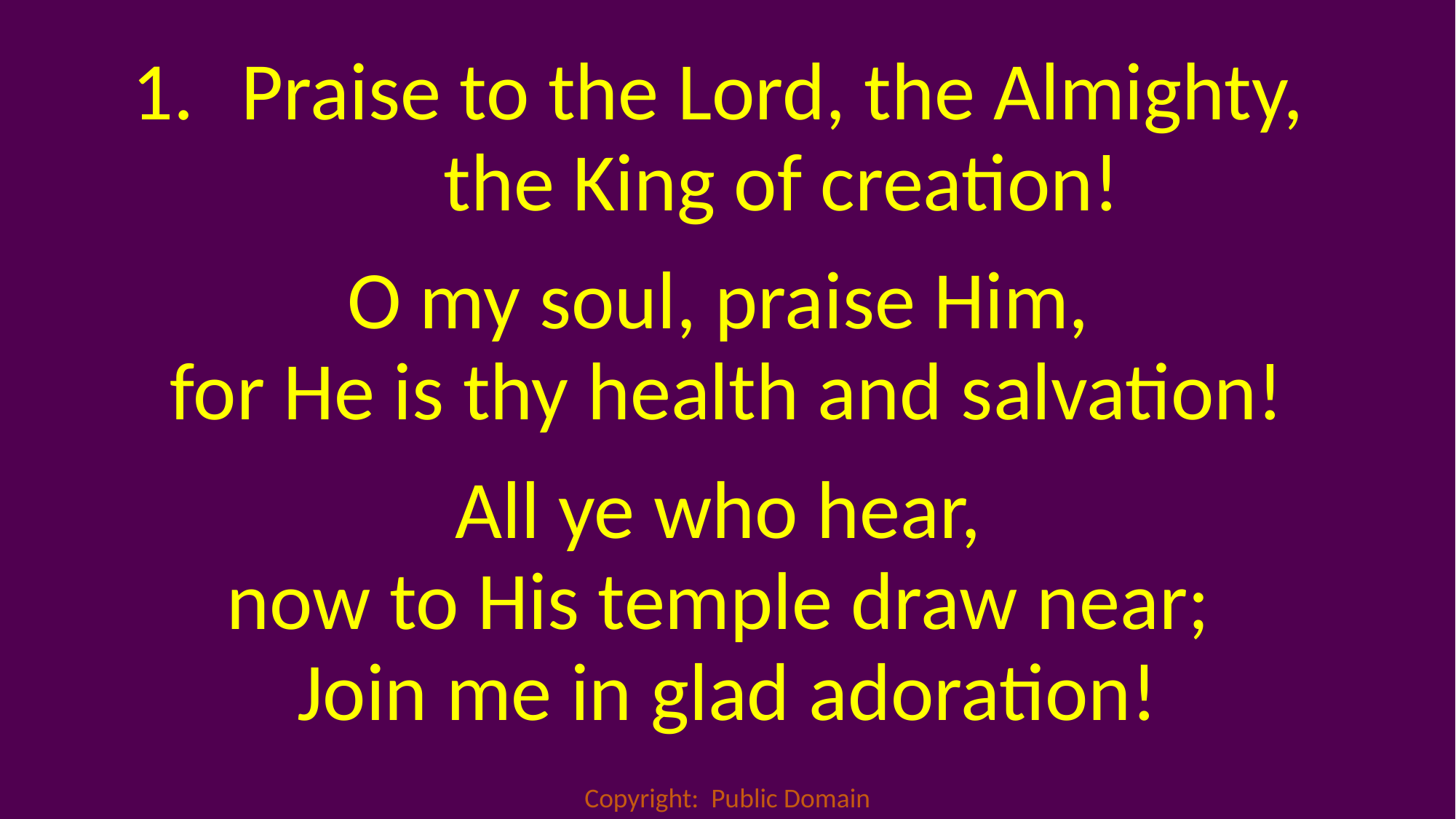

Praise to the Lord, the Almighty,
the King of creation!
O my soul, praise Him,
for He is thy health and salvation!
All ye who hear,
now to His temple draw near;
Join me in glad adoration!

Copyright:  Public Domain